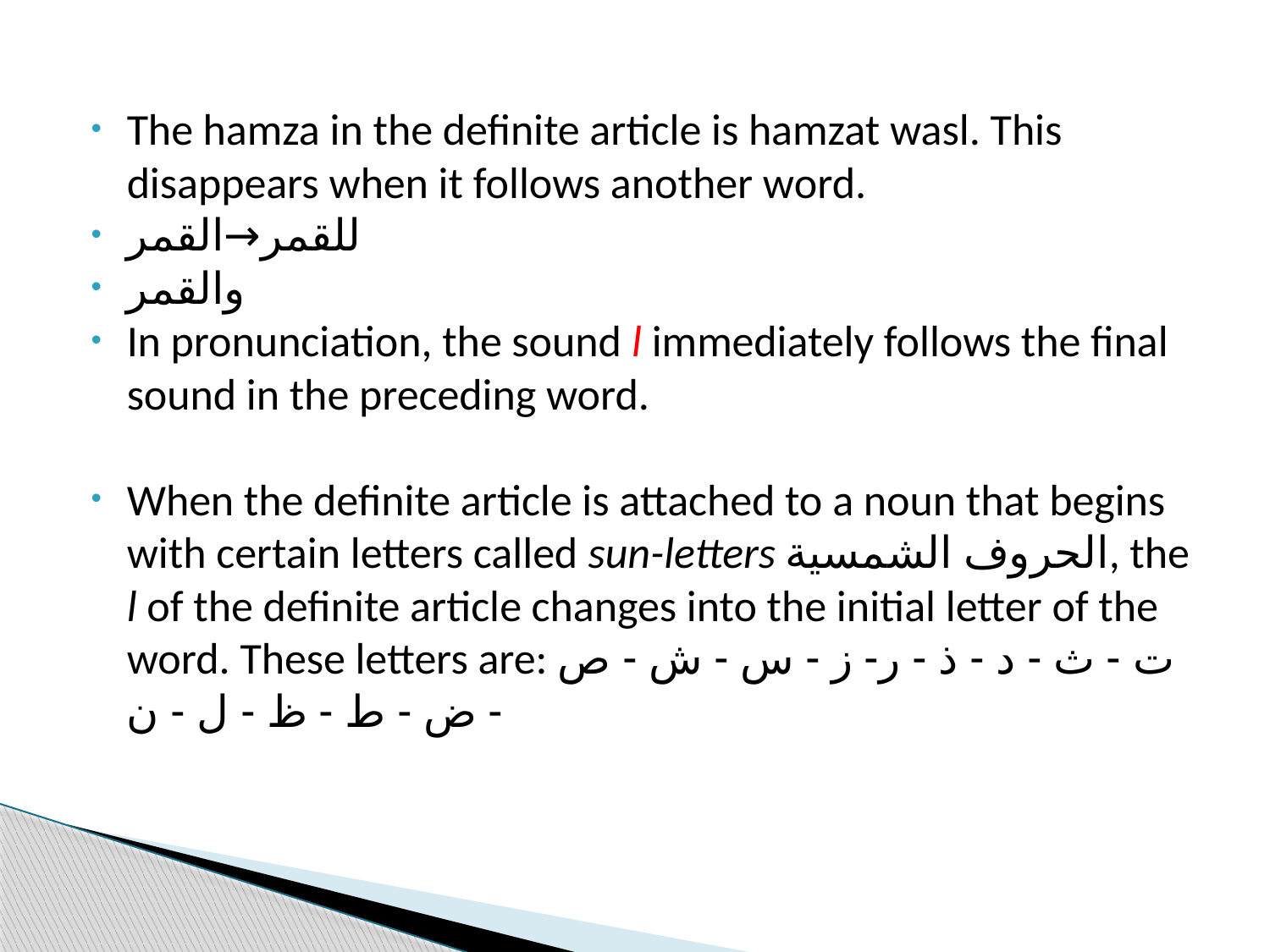

The hamza in the definite article is hamzat wasl. This disappears when it follows another word.
للقمر→القمر
والقمر
In pronunciation, the sound l immediately follows the final sound in the preceding word.

When the definite article is attached to a noun that begins with certain letters called sun-letters الحروف الشمسية, the l of the definite article changes into the initial letter of the word. These letters are: ت - ث - د - ذ - ر- ز - س - ش - ص - ض - ط - ظ - ل - ن